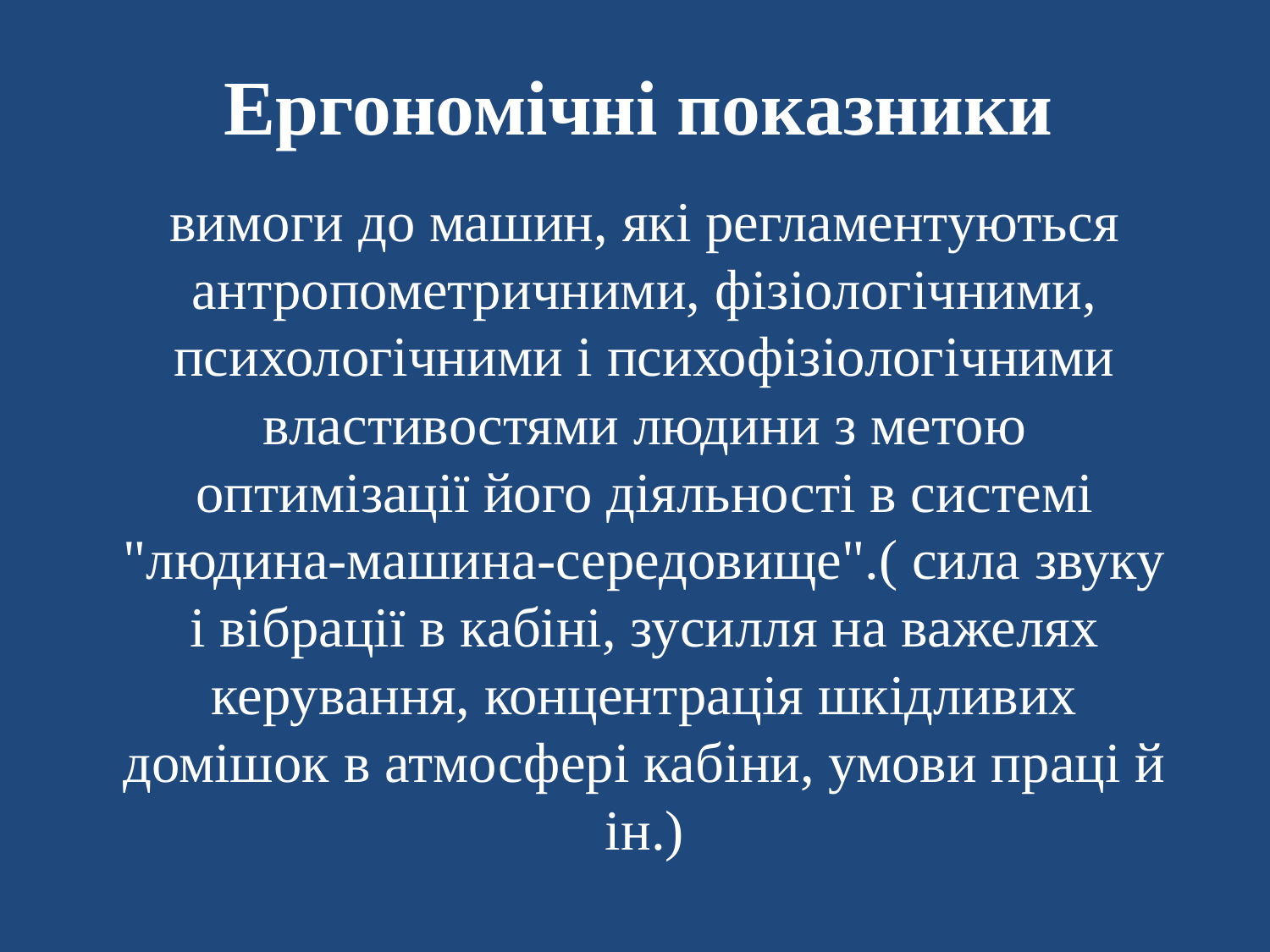

# Ергономічні показники
вимоги до машин, які регламентуються антропо­метричними, фізіологічними, психологічними і психофізіологічними властивостями людини з метою оптимізації його діяльності в системі "людина-машина-середовище".( сила звуку і вібрації в кабіні, зусилля на важелях керування, концентрація шкідливих домішок в атмосфері кабіни, умови праці й ін.)